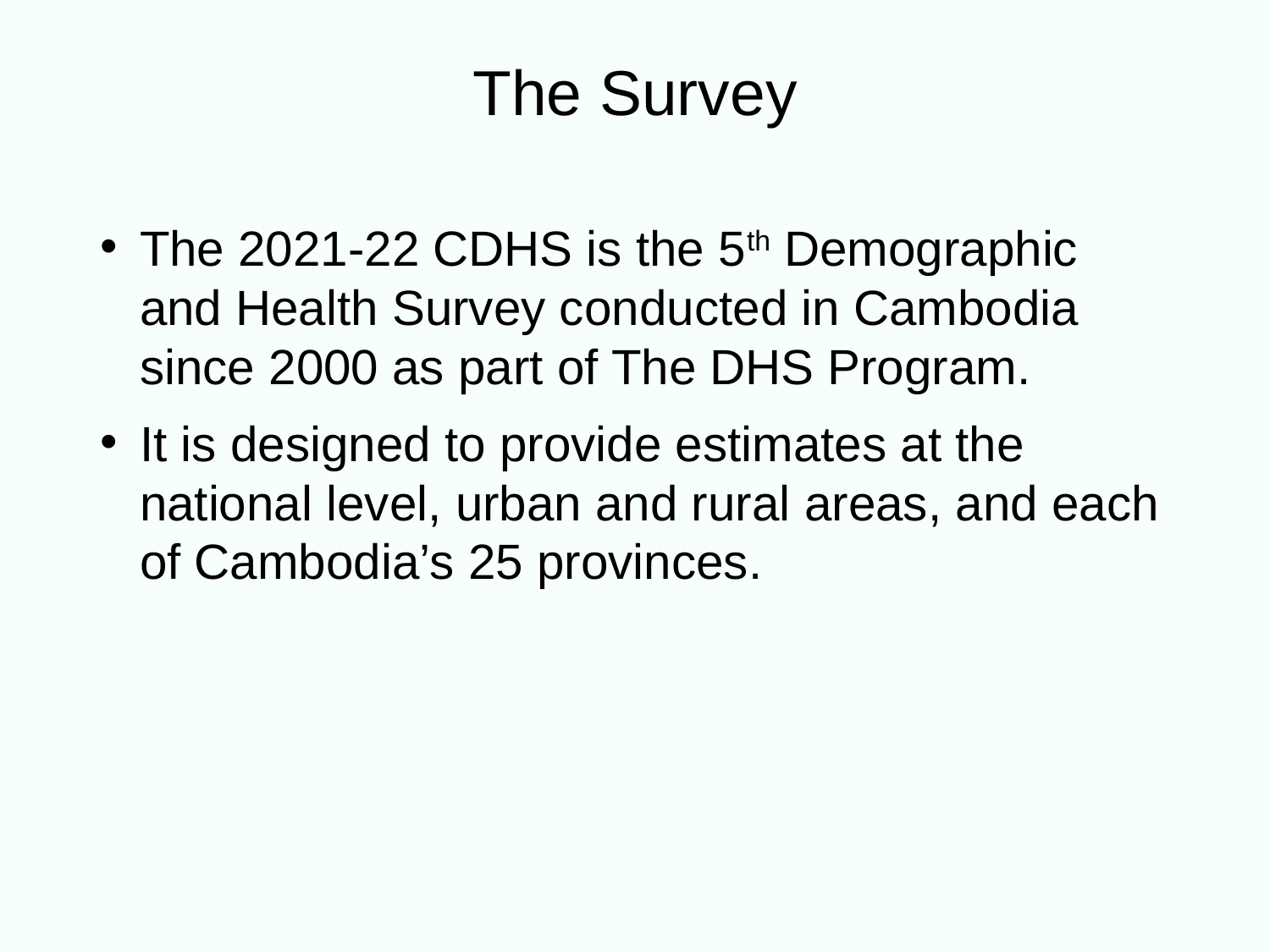

# The Survey
The 2021-22 CDHS is the 5th Demographic and Health Survey conducted in Cambodia since 2000 as part of The DHS Program.
It is designed to provide estimates at the national level, urban and rural areas, and each of Cambodia’s 25 provinces.